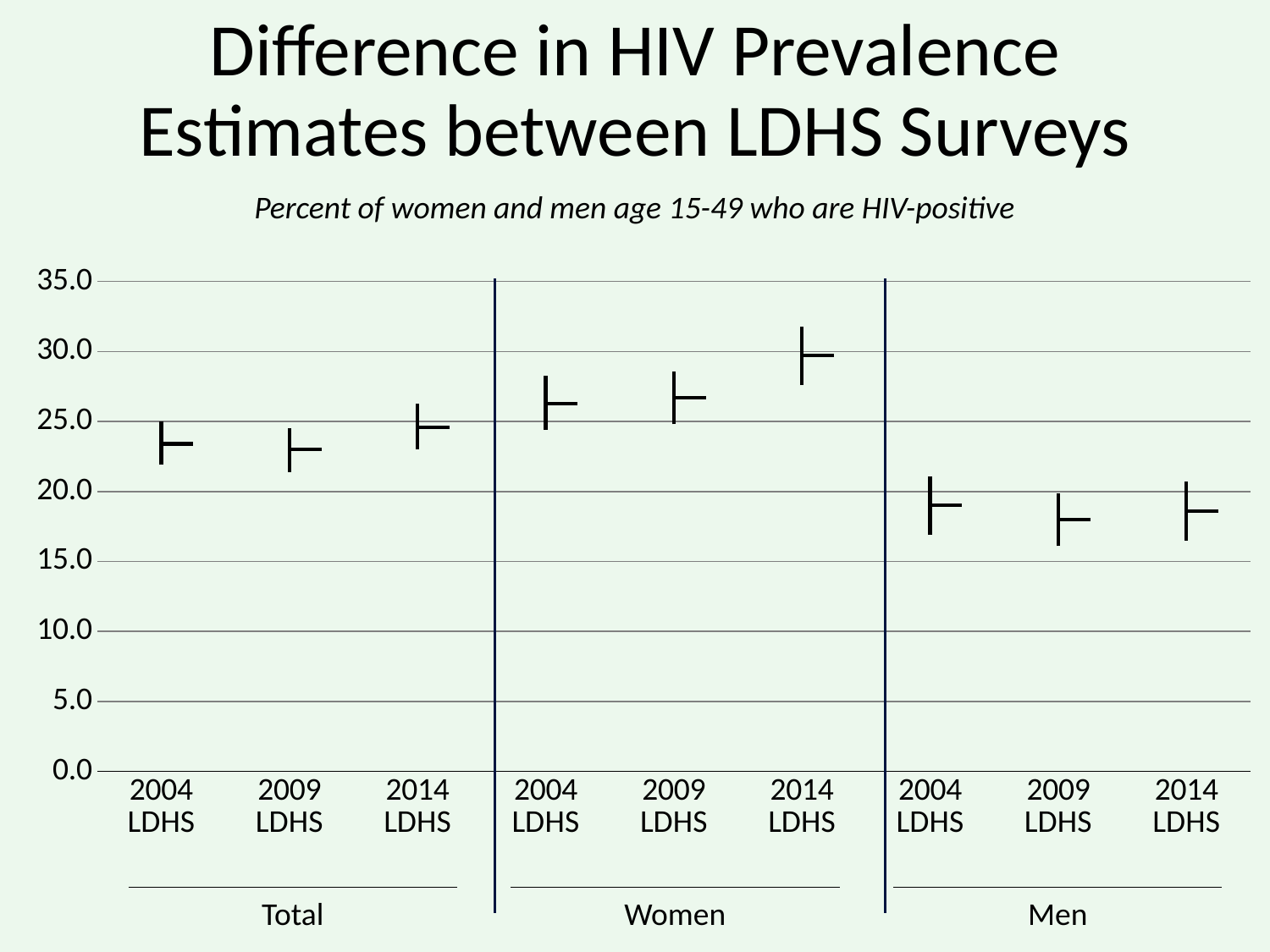

# Difference in HIV Prevalence Estimates between LDHS Surveys
Percent of women and men age 15-49 who are HIV-positive

[unsupported chart]

Women
Total
Men